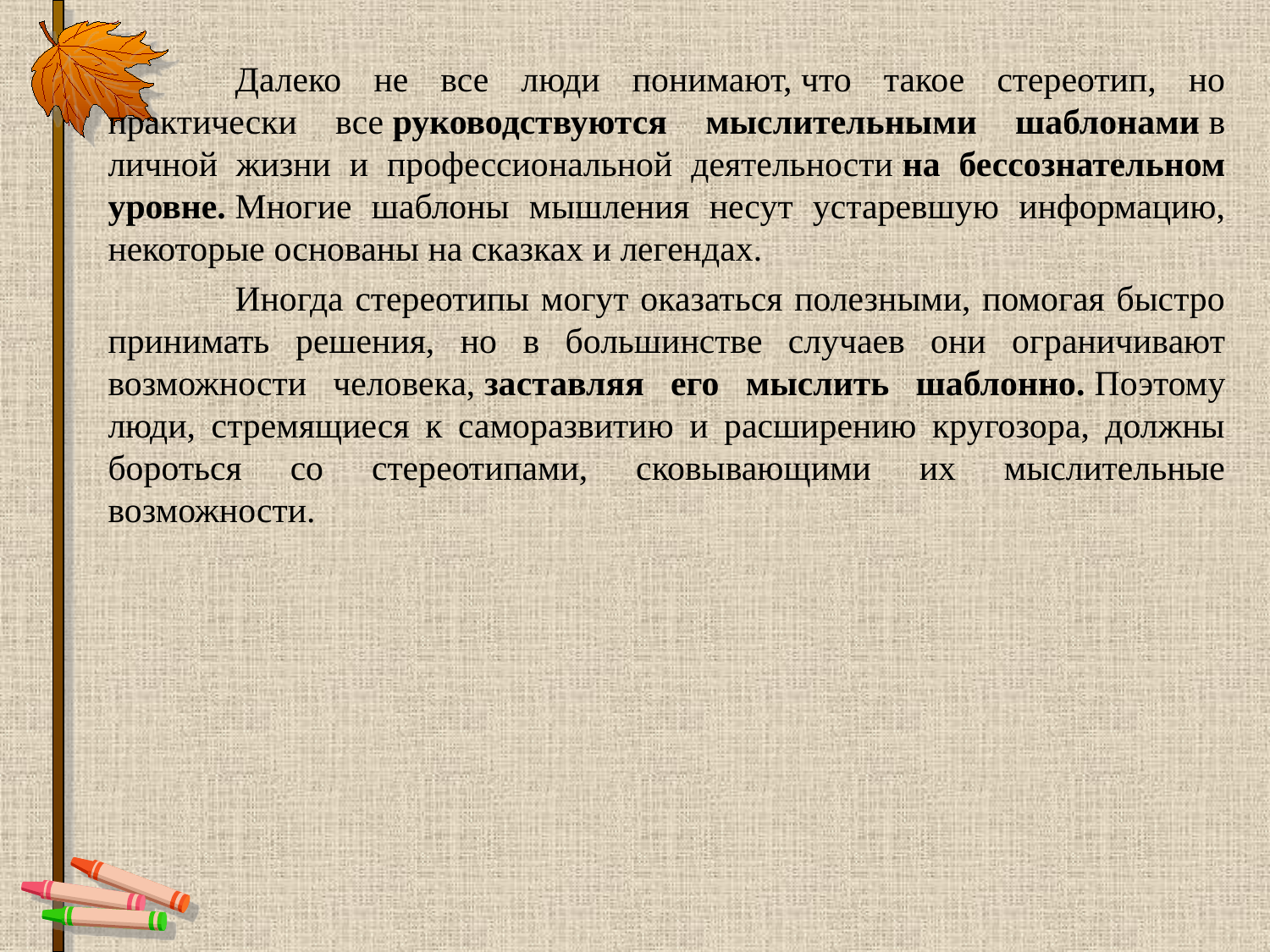

Далеко не все люди понимают, что такое стереотип, но практически все руководствуются мыслительными шаблонами в личной жизни и профессиональной деятельности на бессознательном уровне. Многие шаблоны мышления несут устаревшую информацию, некоторые основаны на сказках и легендах.
	Иногда стереотипы могут оказаться полезными, помогая быстро принимать решения, но в большинстве случаев они ограничивают возможности человека, заставляя его мыслить шаблонно. Поэтому люди, стремящиеся к саморазвитию и расширению кругозора, должны бороться со стереотипами, сковывающими их мыслительные возможности.